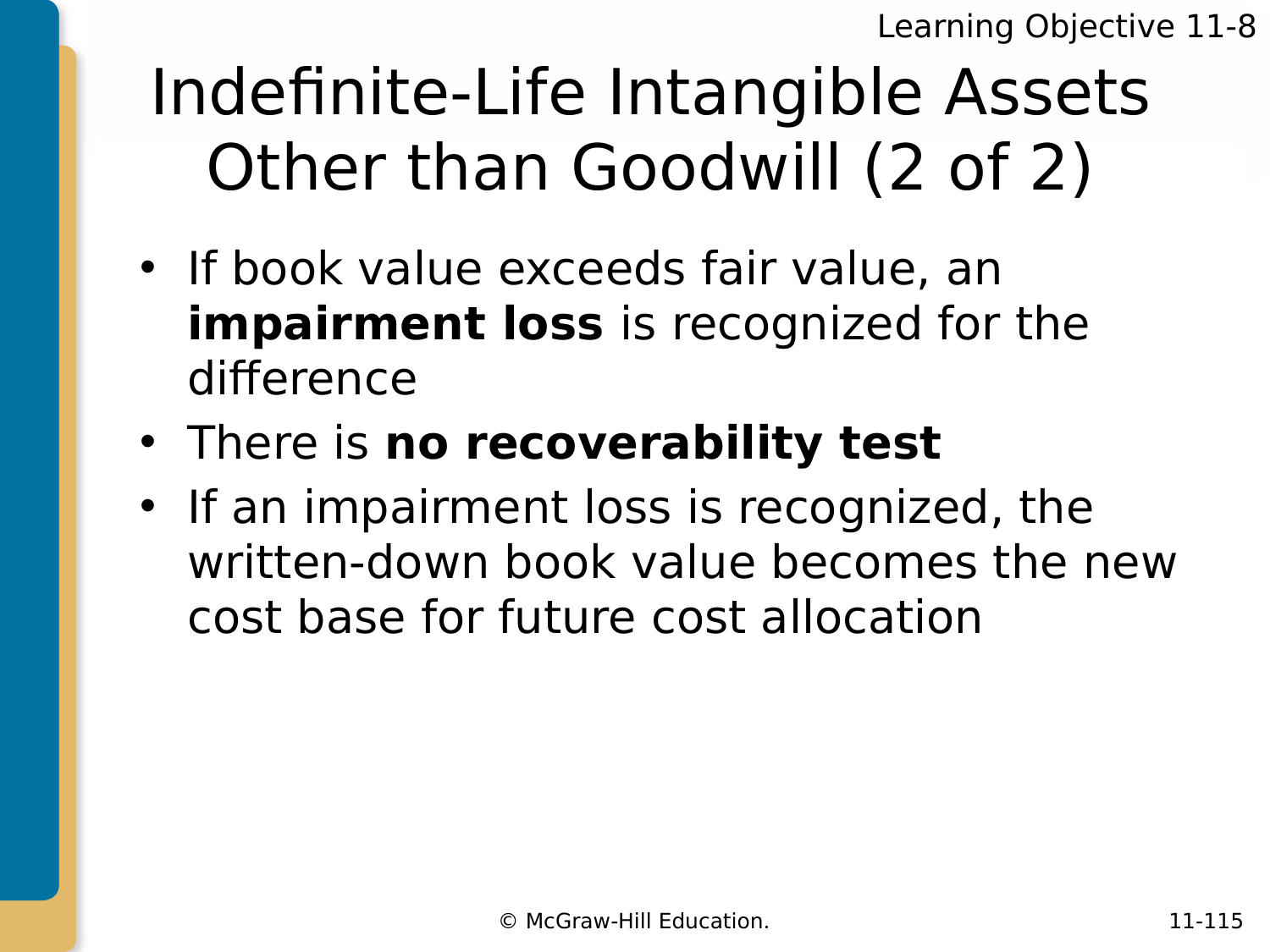

Learning Objective 11-8
# Indefinite-Life Intangible Assets Other than Goodwill (2 of 2)
If book value exceeds fair value, an impairment loss is recognized for the difference
There is no recoverability test
If an impairment loss is recognized, the written-down book value becomes the new cost base for future cost allocation